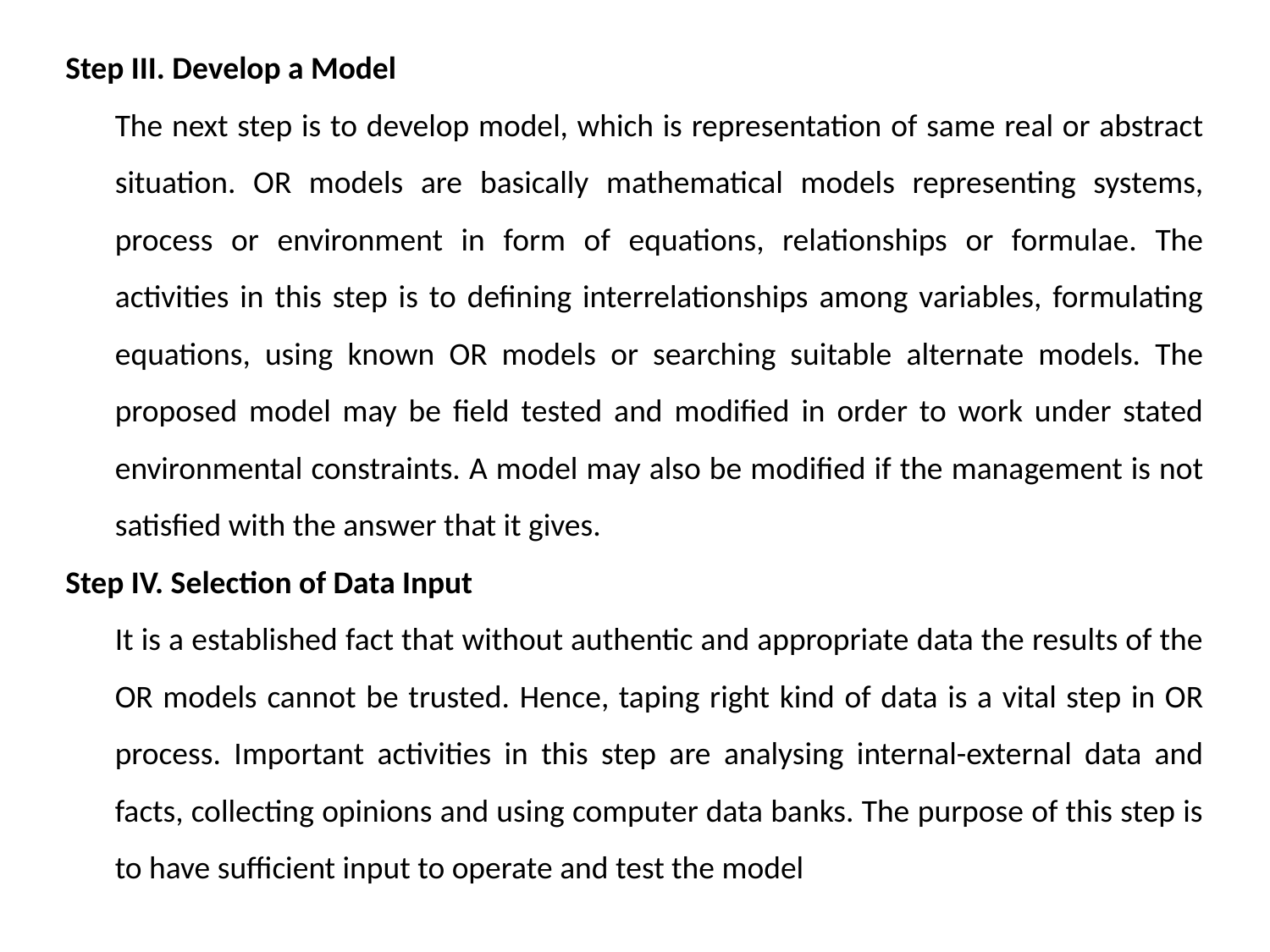

Step III. Develop a Model
The next step is to develop model, which is representation of same real or abstract situation. OR models are basically mathematical models representing systems, process or environment in form of equations, relationships or formulae. The activities in this step is to defining interrelationships among variables, formulating equations, using known OR models or searching suitable alternate models. The proposed model may be field tested and modified in order to work under stated environmental constraints. A model may also be modified if the management is not satisfied with the answer that it gives.
Step IV. Selection of Data Input
It is a established fact that without authentic and appropriate data the results of the OR models cannot be trusted. Hence, taping right kind of data is a vital step in OR process. Important activities in this step are analysing internal-external data and facts, collecting opinions and using computer data banks. The purpose of this step is to have sufficient input to operate and test the model